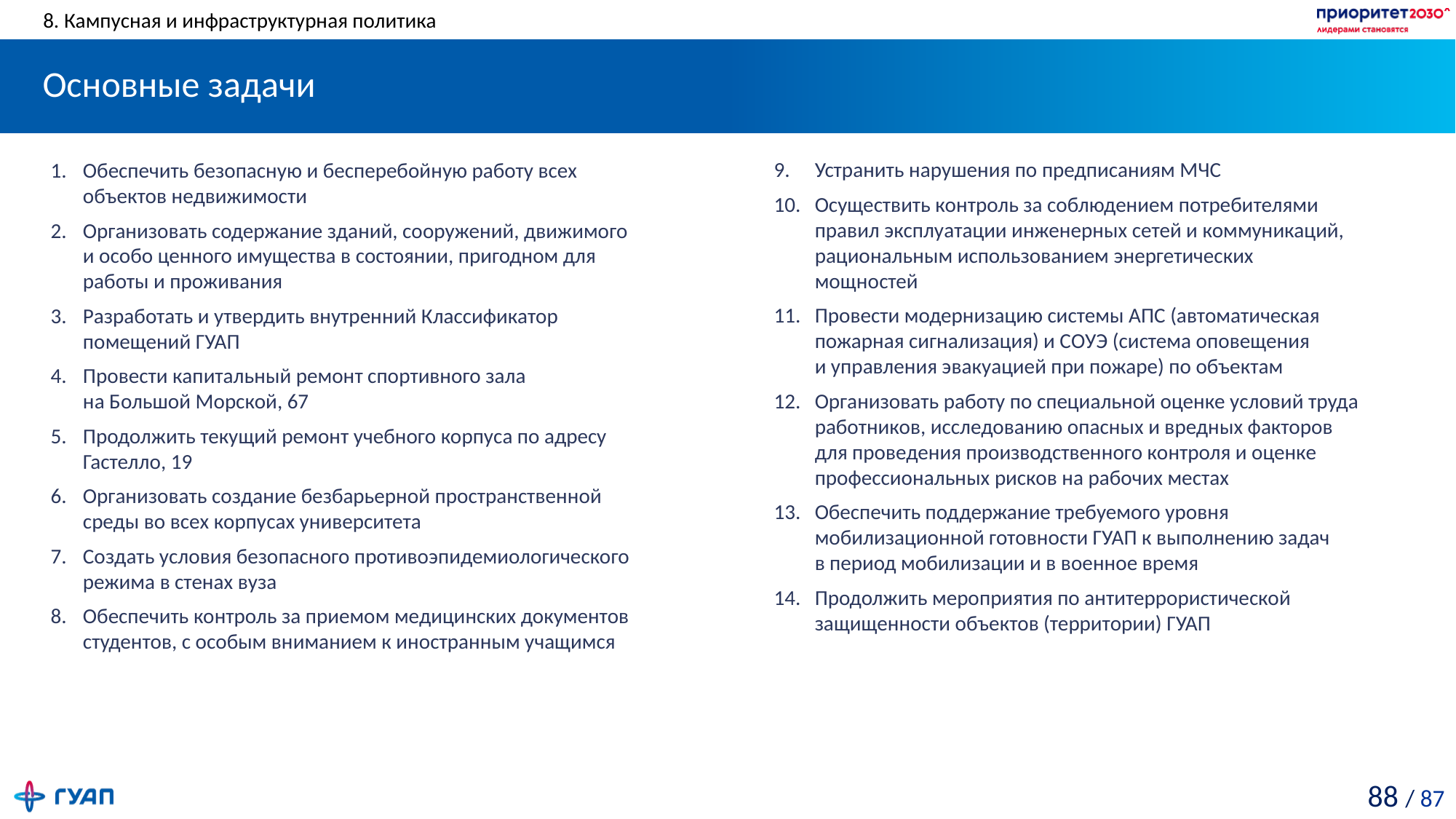

8. Кампусная и инфраструктурная политика
# Основные задачи
Устранить нарушения по предписаниям МЧС
Осуществить контроль за соблюдением потребителями правил эксплуатации инженерных сетей и коммуникаций, рациональным использованием энергетических мощностей
Провести модернизацию системы АПС (автоматическая пожарная сигнализация) и СОУЭ (система оповещения
и управления эвакуацией при пожаре) по объектам
Организовать работу по специальной оценке условий труда работников, исследованию опасных и вредных факторов для проведения производственного контроля и оценке профессиональных рисков на рабочих местах
Обеспечить поддержание требуемого уровня мобилизационной готовности ГУАП к выполнению задач
в период мобилизации и в военное время
Продолжить мероприятия по антитеррористической защищенности объектов (территории) ГУАП

Обеспечить безопасную и бесперебойную работу всех объектов недвижимости
Организовать содержание зданий, сооружений, движимого
и особо ценного имущества в состоянии, пригодном для работы и проживания
Разработать и утвердить внутренний Классификатор помещений ГУАП
Провести капитальный ремонт спортивного зала
на Большой Морской, 67
Продолжить текущий ремонт учебного корпуса по адресу Гастелло, 19
Организовать создание безбарьерной пространственной среды во всех корпусах университета
Создать условия безопасного противоэпидемиологического режима в стенах вуза
Обеспечить контроль за приемом медицинских документов студентов, с особым вниманием к иностранным учащимся
26 договоров